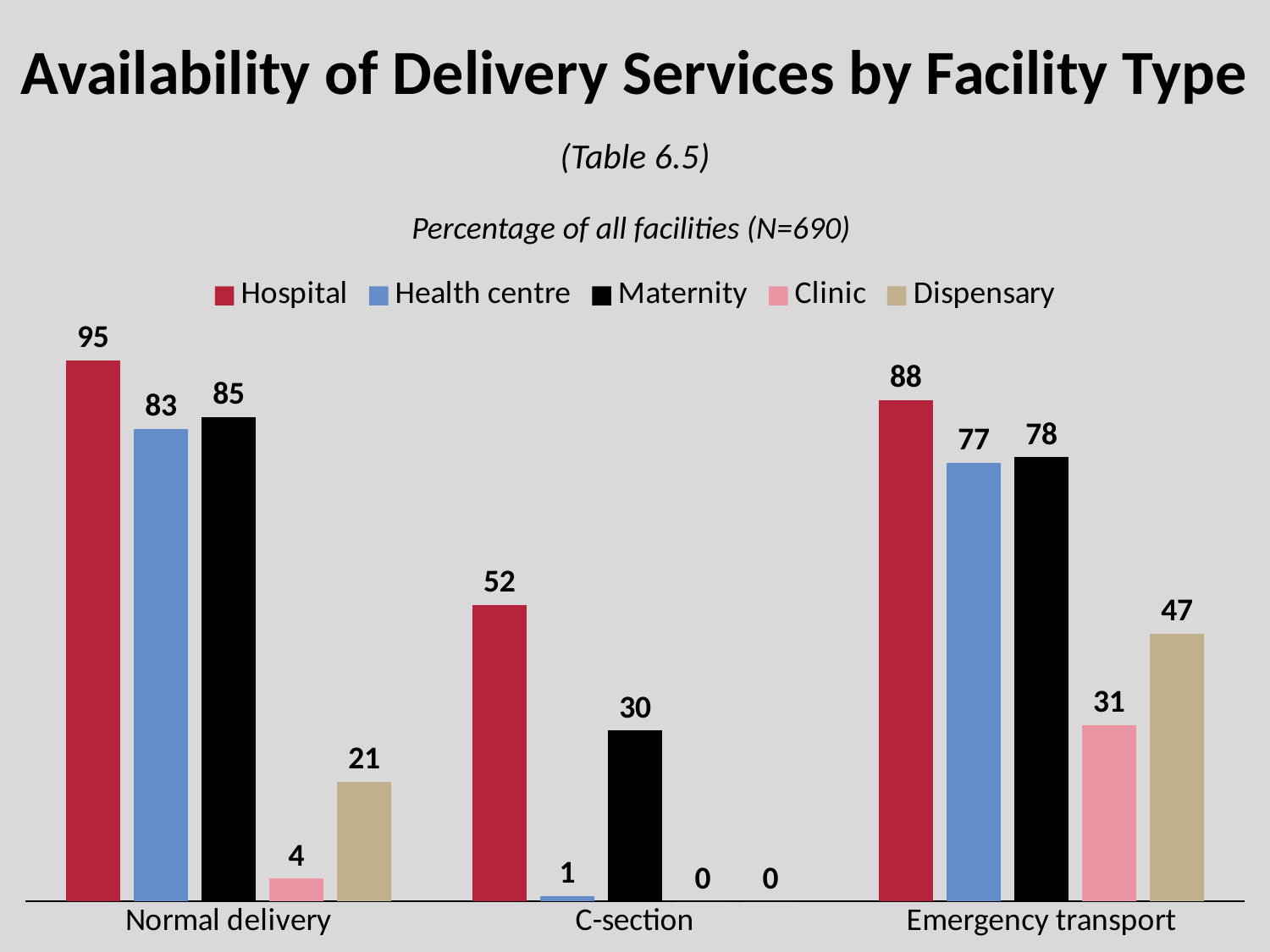

Availability of Delivery Services by Facility Type
(Table 6.5)
Percentage of all facilities (N=690)

### Chart

| Category | Hospital | Health centre | Maternity | Clinic | Dispensary |
|---|---|---|---|---|---|
| Normal delivery | 95.0 | 83.0 | 85.0 | 4.0 | 21.0 |
| C-section | 52.0 | 1.0 | 30.0 | 0.0 | 0.0 |
| Emergency transport | 88.0 | 77.0 | 78.0 | 31.0 | 47.0 |